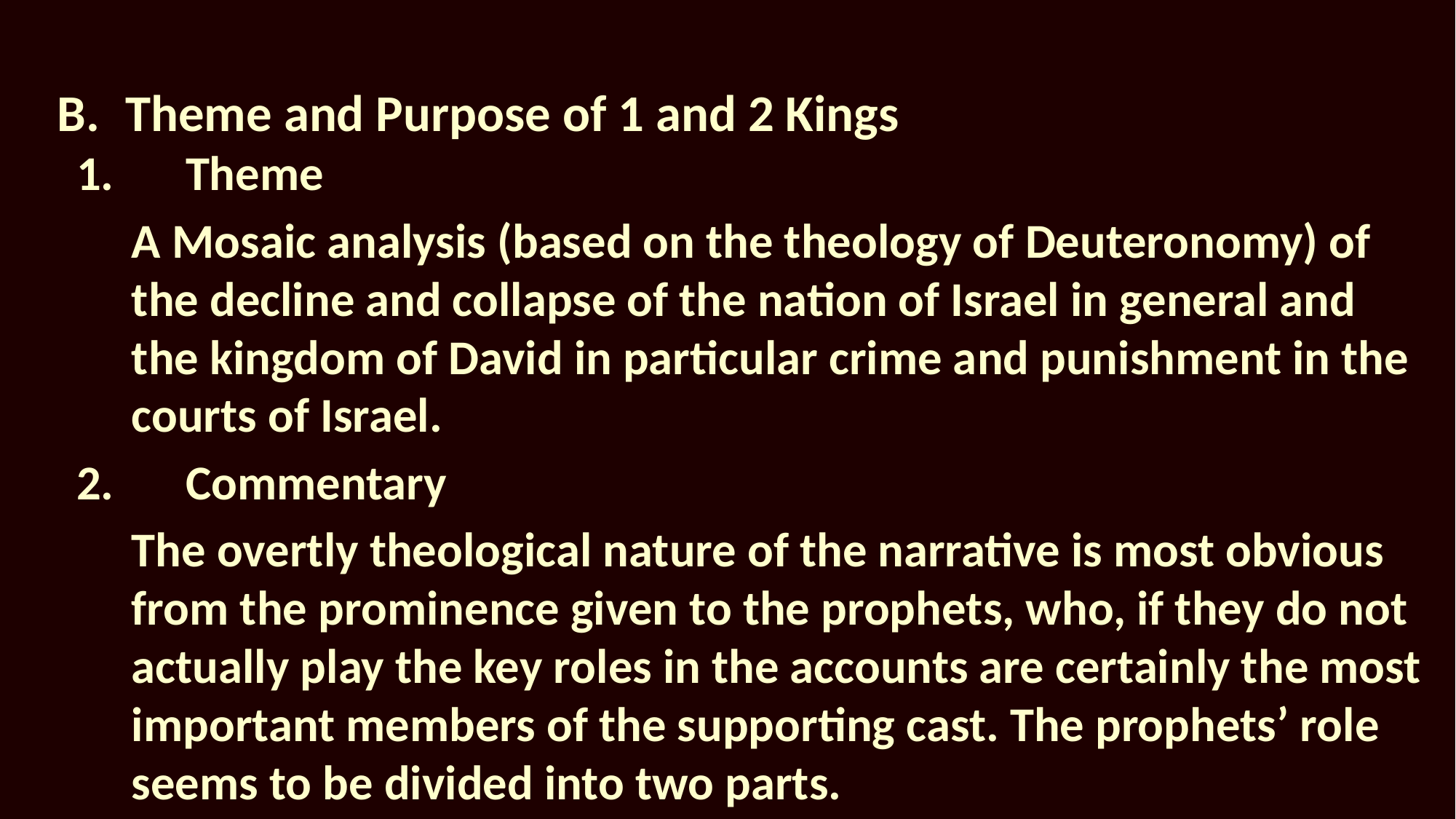

# B.	Theme and Purpose of 1 and 2 Kings
1.	Theme
A Mosaic analysis (based on the theology of Deuteronomy) of the decline and collapse of the nation of Israel in general and the kingdom of David in particular crime and punishment in the courts of Israel.
2.	Commentary
The overtly theological nature of the narrative is most obvious from the prominence given to the prophets, who, if they do not actually play the key roles in the accounts are certainly the most important members of the supporting cast. The prophets’ role seems to be divided into two parts.